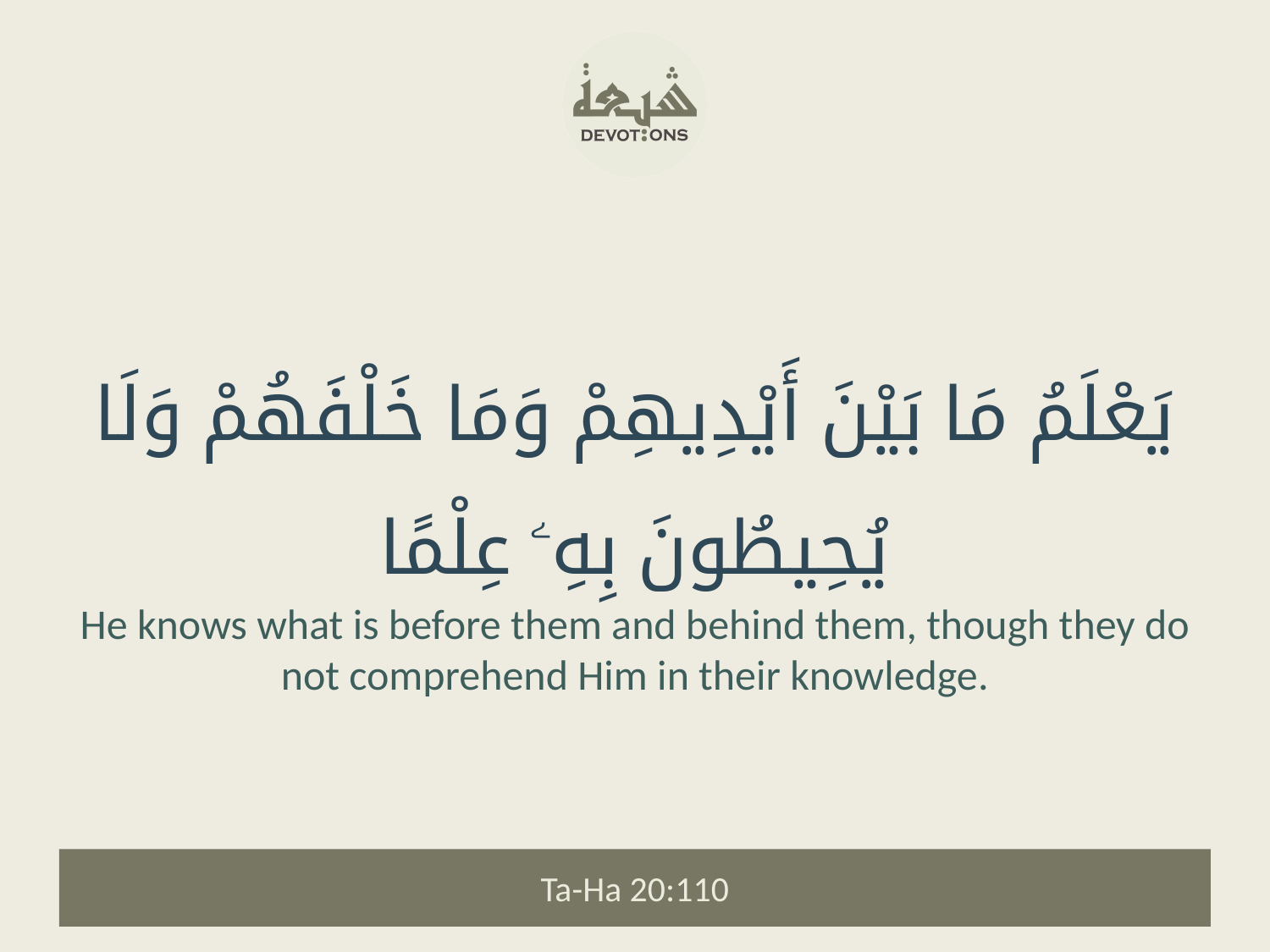

يَعْلَمُ مَا بَيْنَ أَيْدِيهِمْ وَمَا خَلْفَهُمْ وَلَا يُحِيطُونَ بِهِۦ عِلْمًا
He knows what is before them and behind them, though they do not comprehend Him in their knowledge.
Ta-Ha 20:110